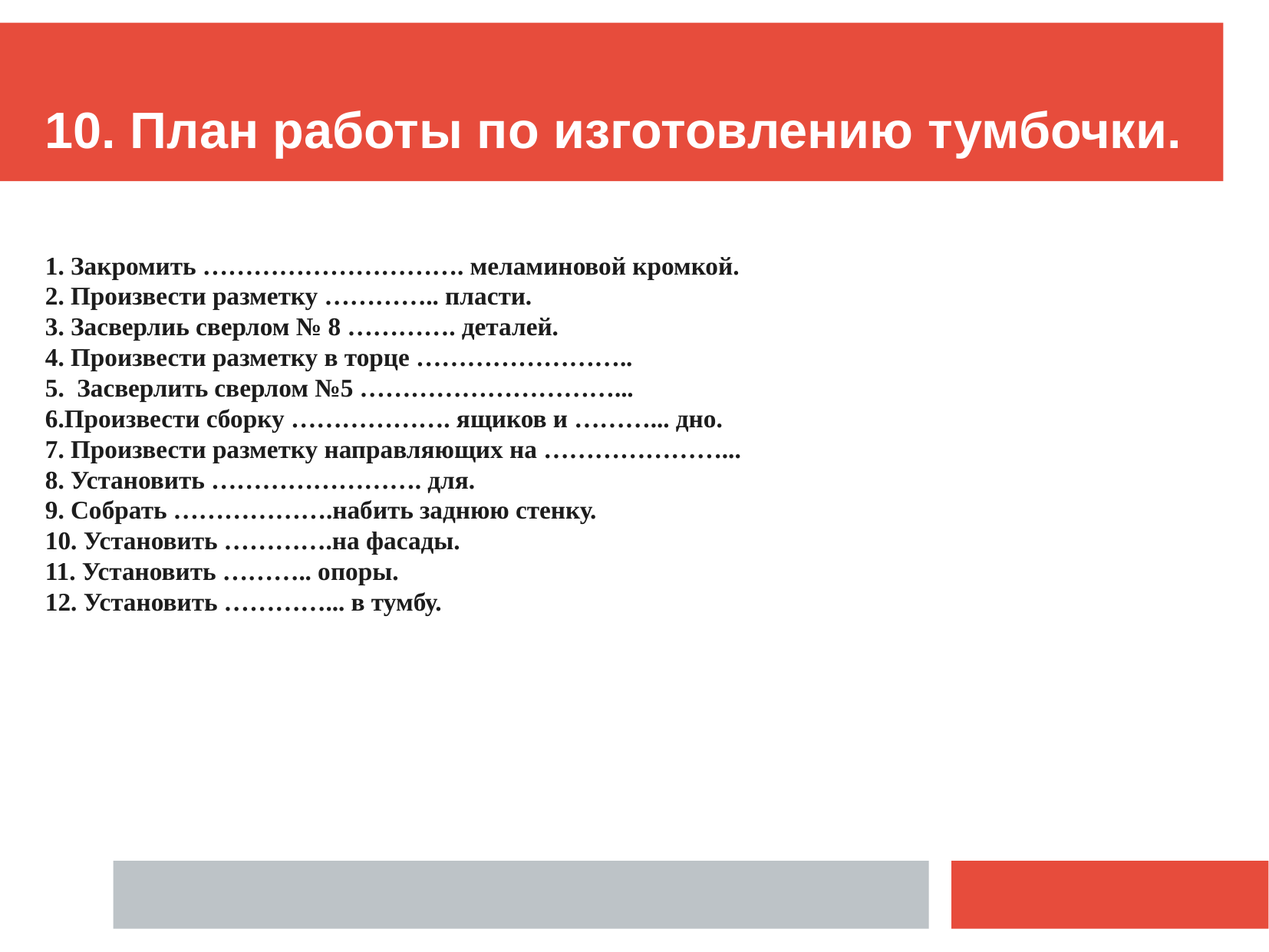

10. План работы по изготовлению тумбочки.
1. Закромить …………………………. меламиновой кромкой.
2. Произвести разметку ………….. пласти.
3. Засверлиь сверлом № 8 …………. деталей.
4. Произвести разметку в торце ……………………..
5.  Засверлить сверлом №5 …………………………...
6.Произвести сборку ………………. ящиков и ………... дно.
7. Произвести разметку направляющих на …………………...
8. Установить ……………………. для.
9. Собрать ……………….набить заднюю стенку.
10. Установить ………….на фасады.
11. Установить ……….. опоры.
12. Установить …………... в тумбу.